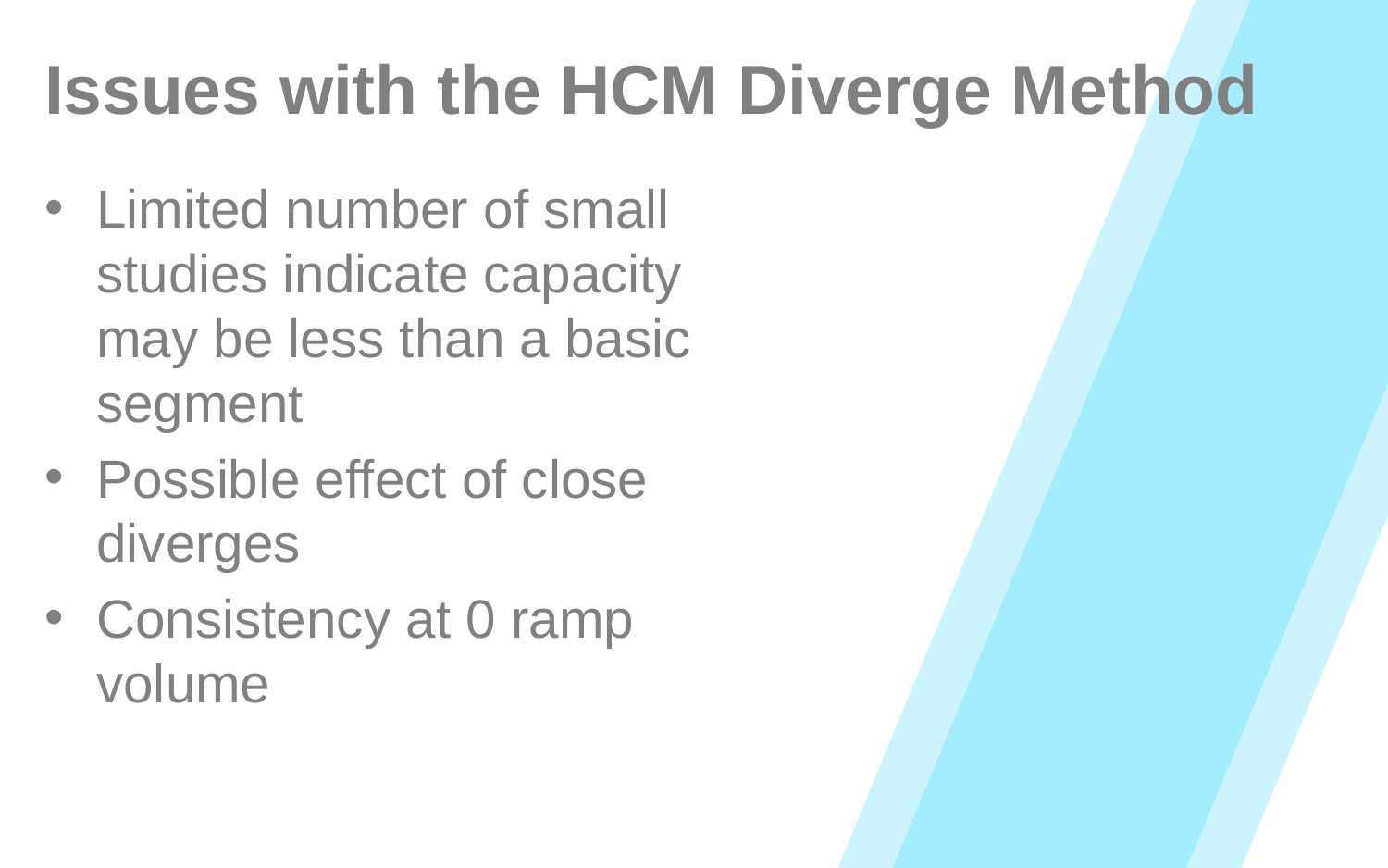

# Issues with the HCM Diverge Method
Limited number of small studies indicate capacity may be less than a basic segment
Possible effect of close diverges
Consistency at 0 ramp volume